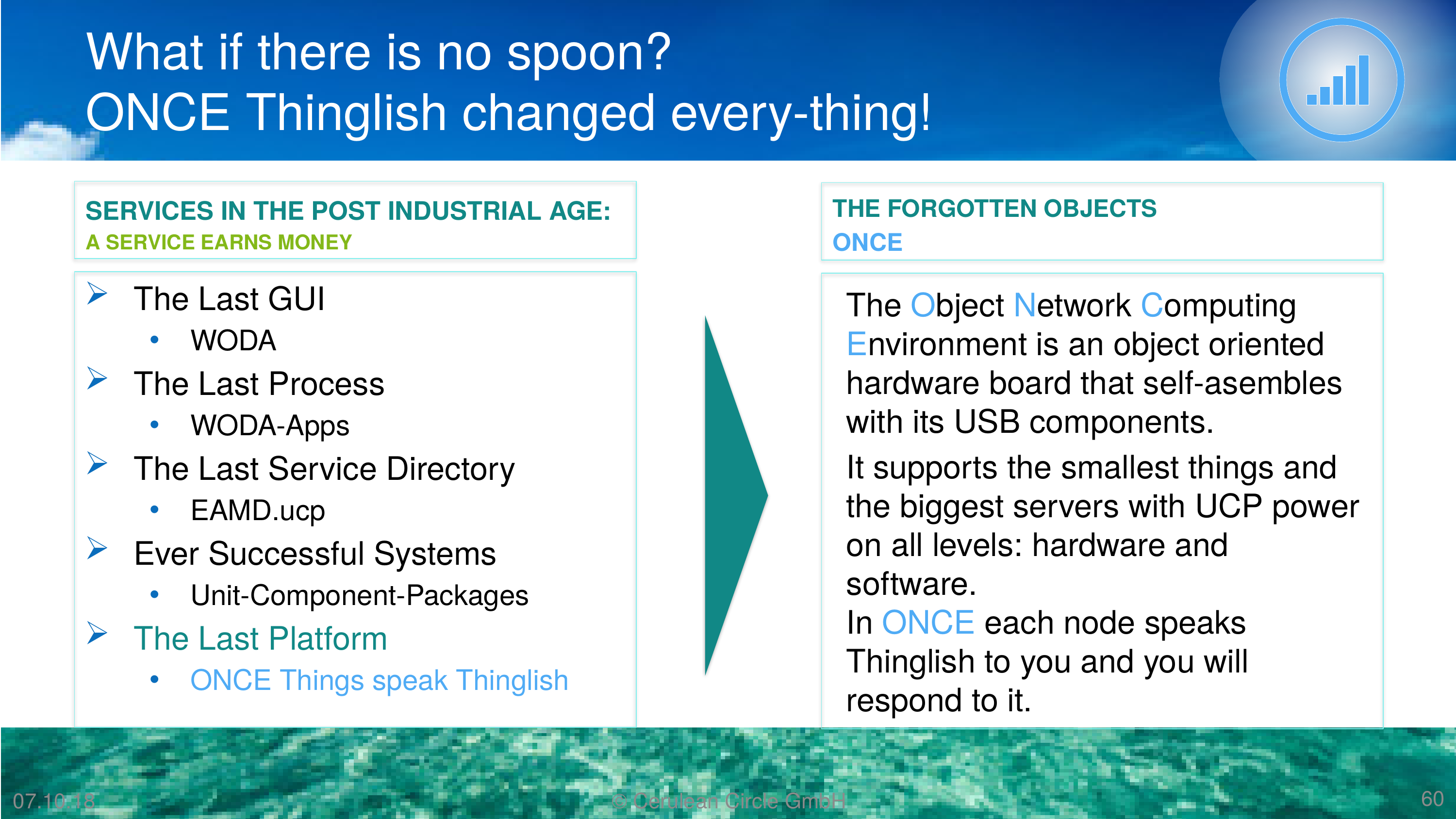

# What if there is no spoon? ONCE Thinglish changed every-thing!

Services in the post industrial age:
A service earns money
The forgotten objects
ONCE
The Last GUI
WODA
The Last Process
WODA-Apps
The Last Service Directory
EAMD.ucp
Ever Successful Systems
Unit-Component-Packages
The Last Platform
ONCE Things speak Thinglish
The Object Network Computing Environment is an object oriented hardware board that self-asembles with its USB components.
It supports the smallest things and the biggest servers with UCP power on all levels: hardware and software.
In ONCE each node speaks Thinglish to you and you will respond to it.

© Cerulean Circle GmbH
60
07.10.18